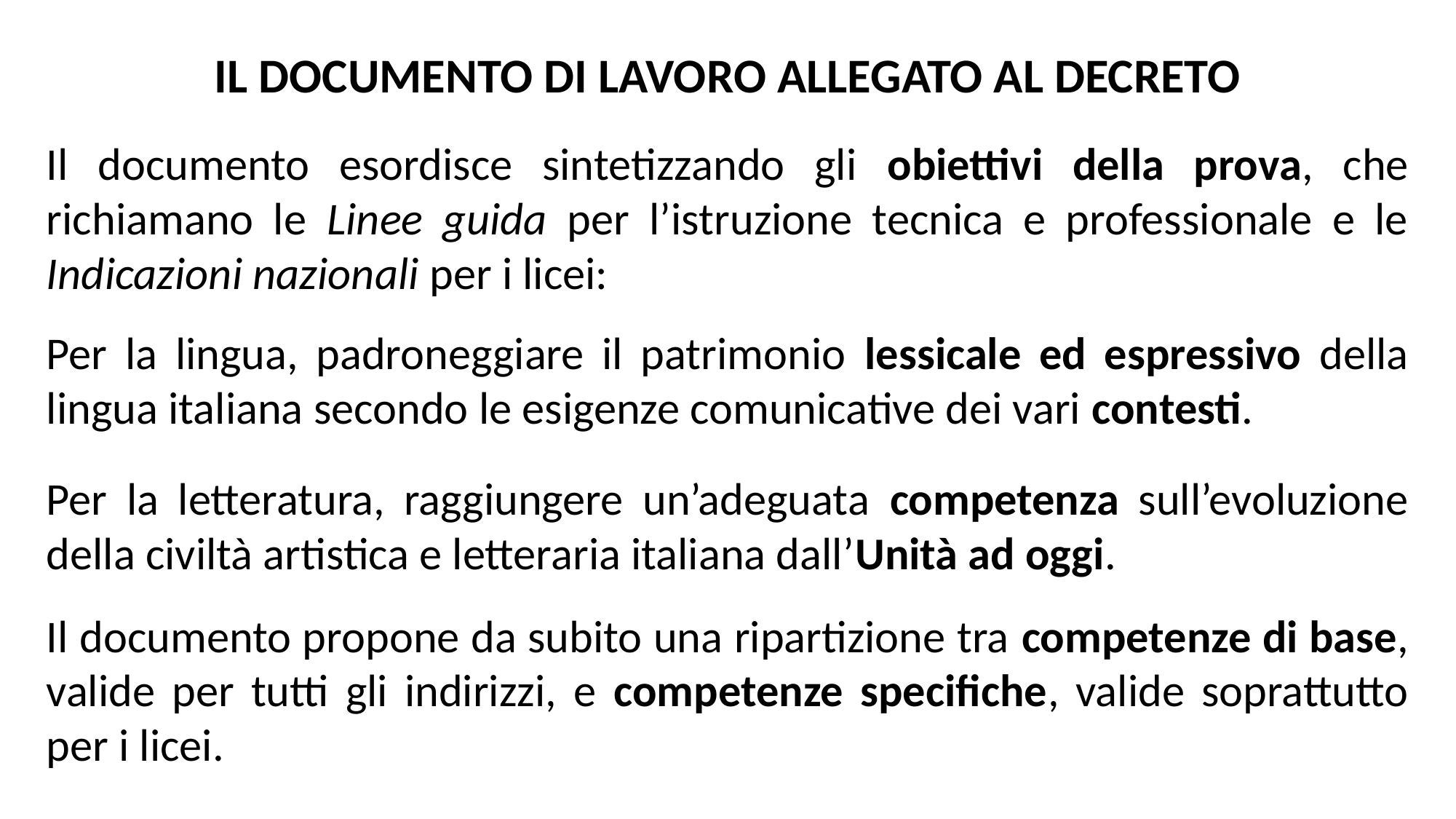

IL DOCUMENTO DI LAVORO ALLEGATO AL DECRETO
Il documento esordisce sintetizzando gli obiettivi della prova, che richiamano le Linee guida per l’istruzione tecnica e professionale e le Indicazioni nazionali per i licei:

Per la lingua, padroneggiare il patrimonio lessicale ed espressivo della lingua italiana secondo le esigenze comunicative dei vari contesti.

Per la letteratura, raggiungere un’adeguata competenza sull’evoluzione della civiltà artistica e letteraria italiana dall’Unità ad oggi.
Il documento propone da subito una ripartizione tra competenze di base, valide per tutti gli indirizzi, e competenze specifiche, valide soprattutto per i licei.